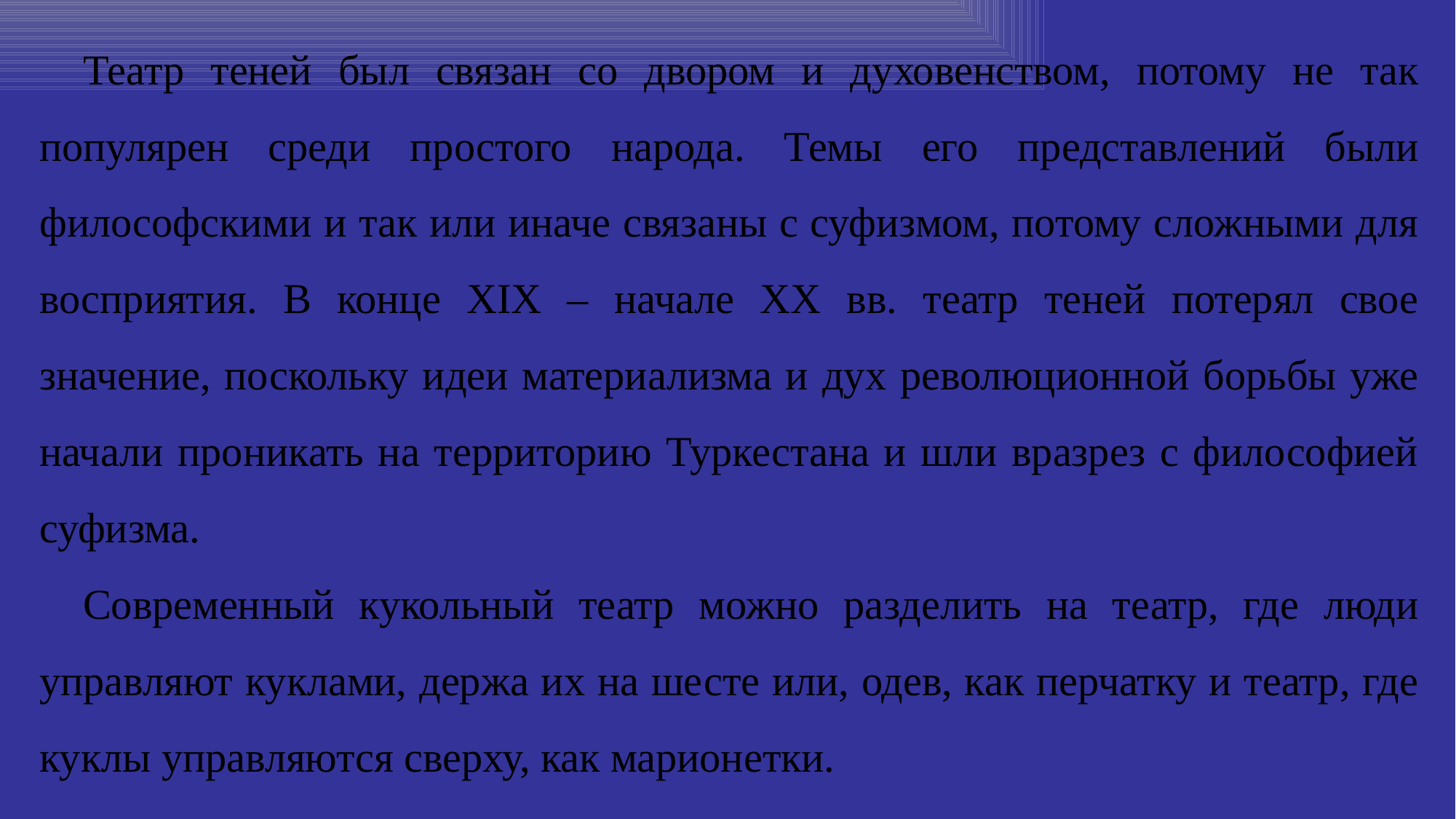

Театр теней был связан со двором и духовенством, потому не так популярен среди простого народа. Темы его представлений были философскими и так или иначе связаны с суфизмом, потому сложными для восприятия. В конце XIX – начале XX вв. театр теней потерял свое значение, поскольку идеи материализма и дух революционной борьбы уже начали проникать на территорию Туркестана и шли вразрез с философией суфизма.
Современный кукольный театр можно разделить на театр, где люди управляют куклами, держа их на шесте или, одев, как перчатку и театр, где куклы управляются сверху, как марионетки.